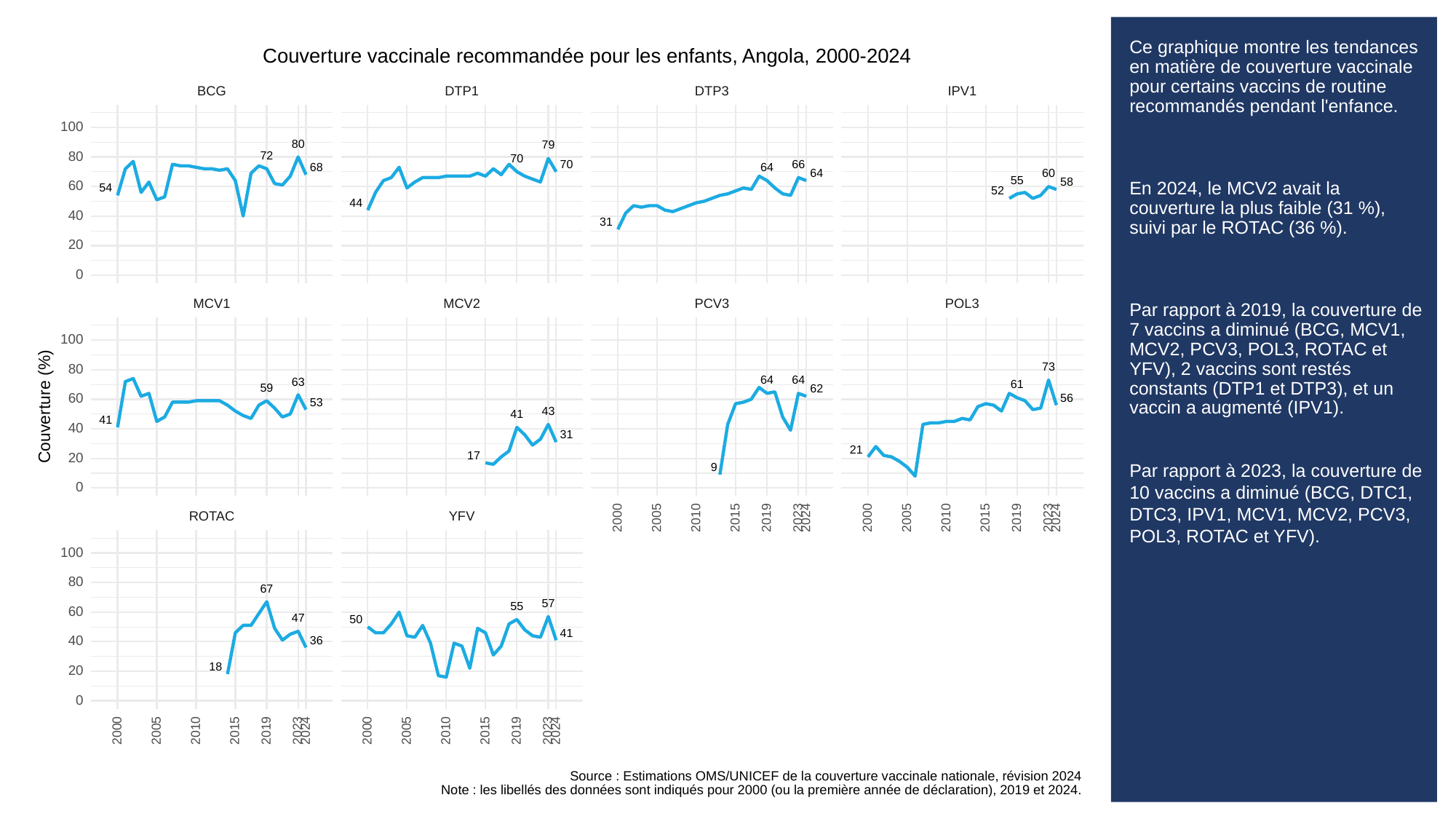

# Ce graphique montre les tendances en matière de couverture vaccinale pour certains vaccins de routine recommandés pendant l'enfance.

En 2024, le MCV2 avait la couverture la plus faible (31 %), suivi par le ROTAC (36 %).

Par rapport à 2019, la couverture de 7 vaccins a diminué (BCG, MCV1, MCV2, PCV3, POL3, ROTAC et YFV), 2 vaccins sont restés constants (DTP1 et DTP3), et un vaccin a augmenté (IPV1).

Par rapport à 2023, la couverture de 10 vaccins a diminué (BCG, DTC1, DTC3, IPV1, MCV1, MCV2, PCV3, POL3, ROTAC et YFV).

Couverture vaccinale recommandée pour les enfants, Angola, 2000-2024
BCG
DTP3
DTP1
IPV1

100

80
79

80
72
70

70
66
68
64
64
60

55
58
60
54

52
44

40

31

20

0

POL3
PCV3
MCV1
MCV2

100

73
80

64
64
63

61
59

62

56
60
53
Couverture (%)

43
41

41
40

31

21
17
20

9

0

ROTAC
YFV
2023
2023
2000
2005
2010
2015
2019
2024
2000
2005
2010
2015
2019
2024

100

80

67

57

55
60

47
50

41
36
40

18
20

0

2023
2023
2000
2005
2010
2015
2019
2024
2000
2005
2010
2015
2019
2024
Source : Estimations OMS/UNICEF de la couverture vaccinale nationale, révision 2024
Note : les libellés des données sont indiqués pour 2000 (ou la première année de déclaration), 2019 et 2024.